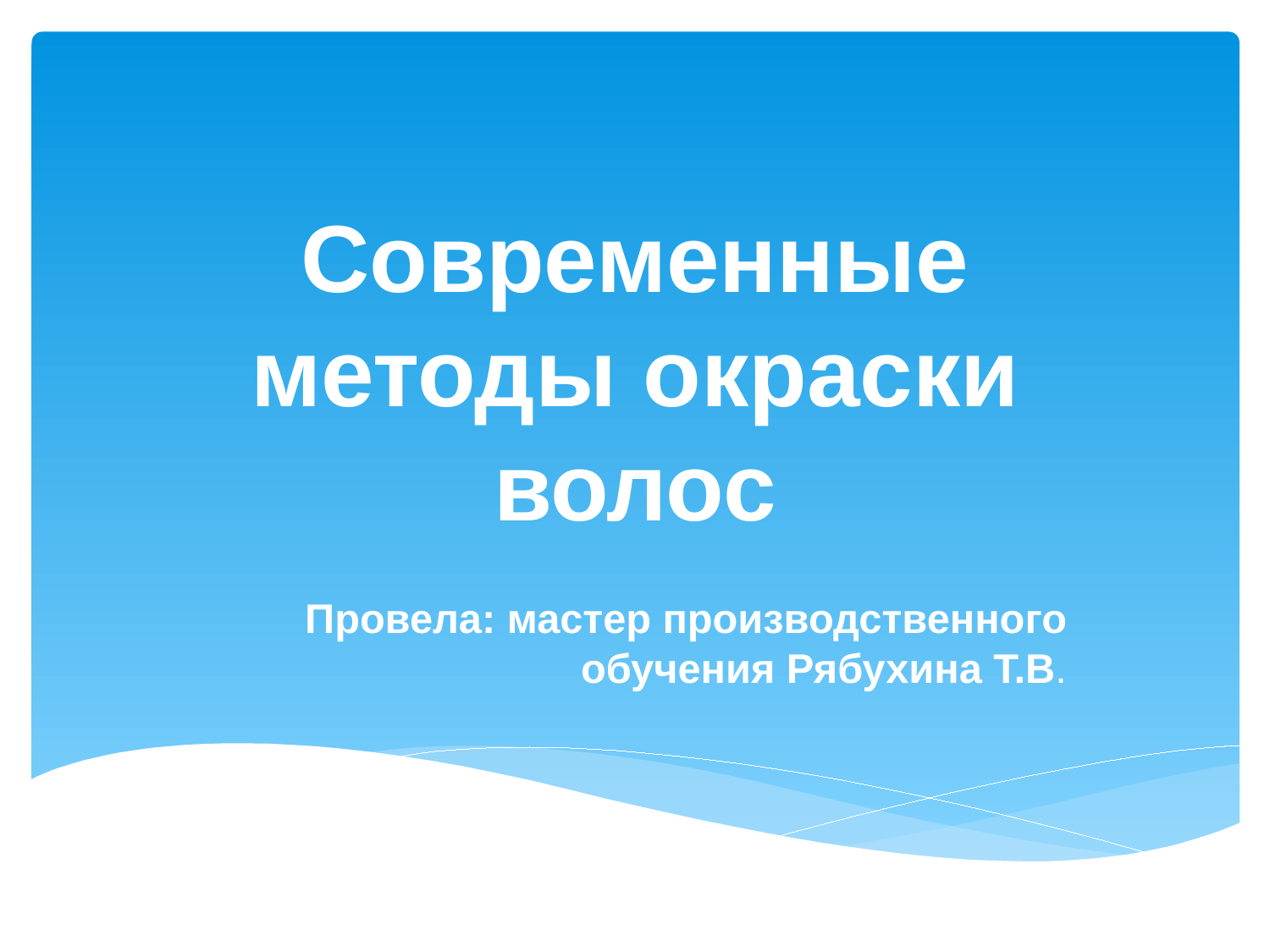

# Современные методы окраски волос

Провела: мастер производственного обучения Рябухина Т.В.